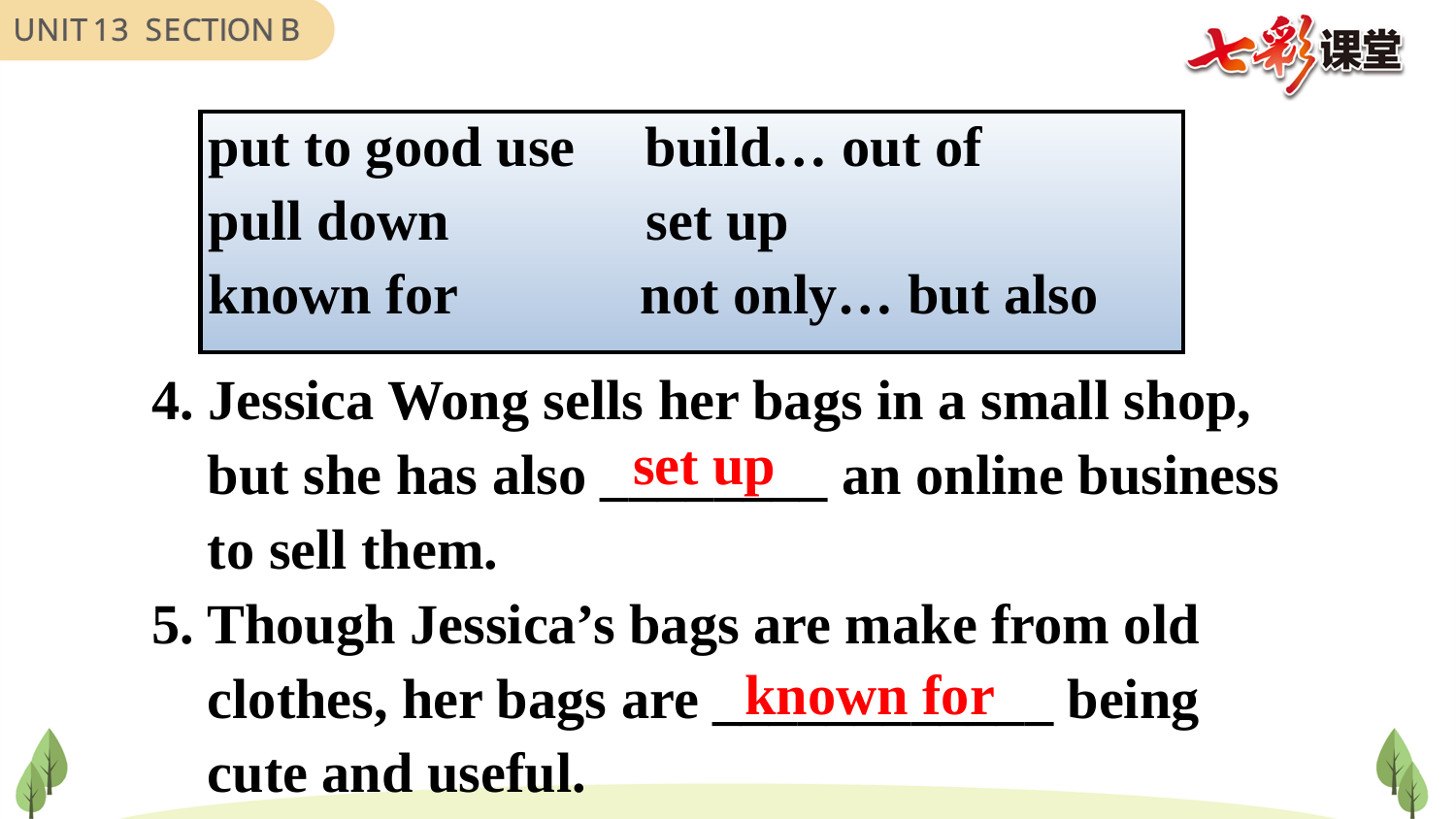

| put to good use build… out of pull down set up known for not only… but also |
| --- |
4. Jessica Wong sells her bags in a small shop,
    but she has also ________ an online business
    to sell them.
5. Though Jessica’s bags are make from old
    clothes, her bags are ____________ being
    cute and useful.
set up
known for